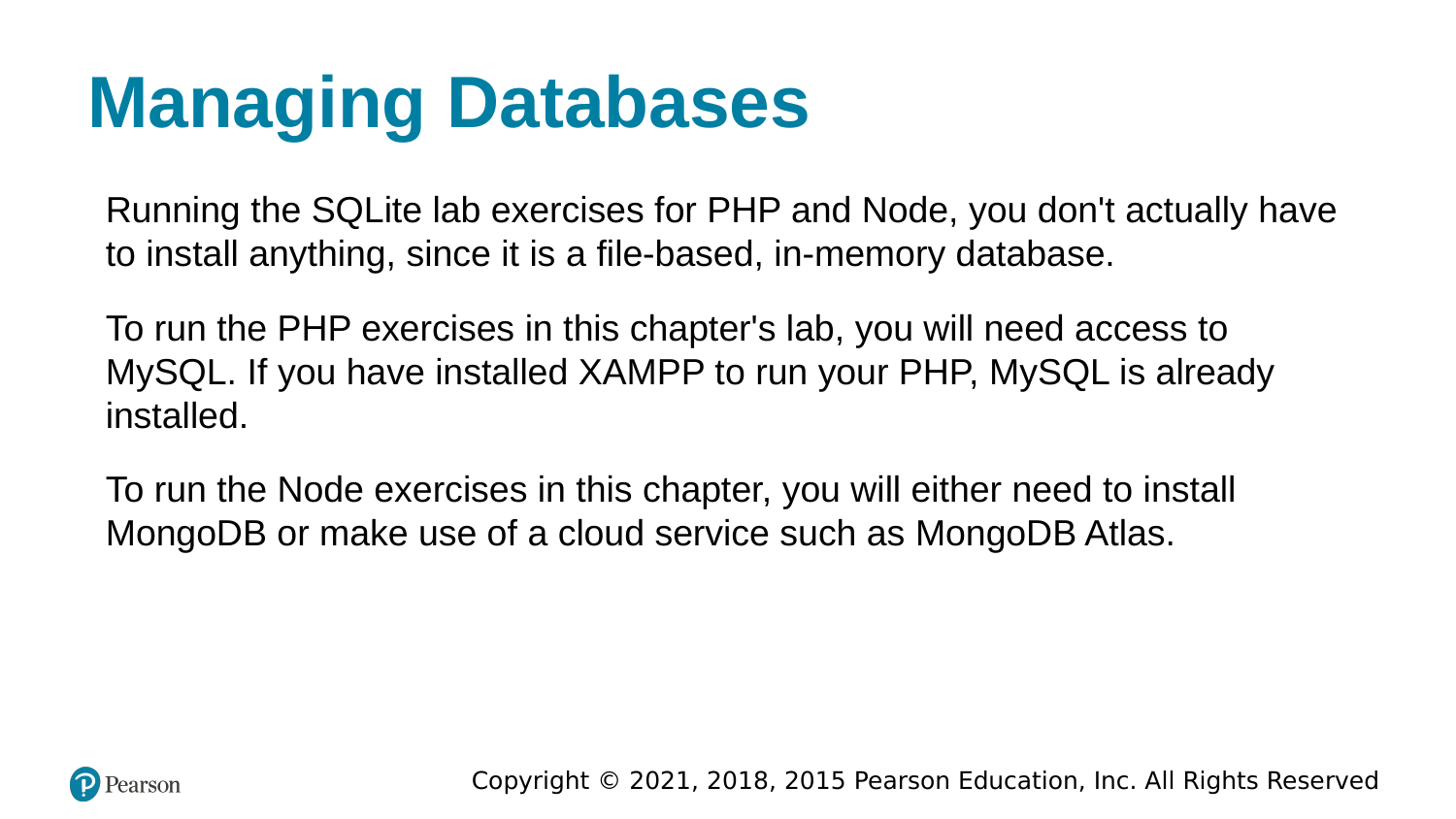

# Managing Databases
Running the SQLite lab exercises for PHP and Node, you don't actually have to install anything, since it is a file-based, in-memory database.
To run the PHP exercises in this chapter's lab, you will need access to MySQL. If you have installed XAMPP to run your PHP, MySQL is already installed.
To run the Node exercises in this chapter, you will either need to install MongoDB or make use of a cloud service such as MongoDB Atlas.